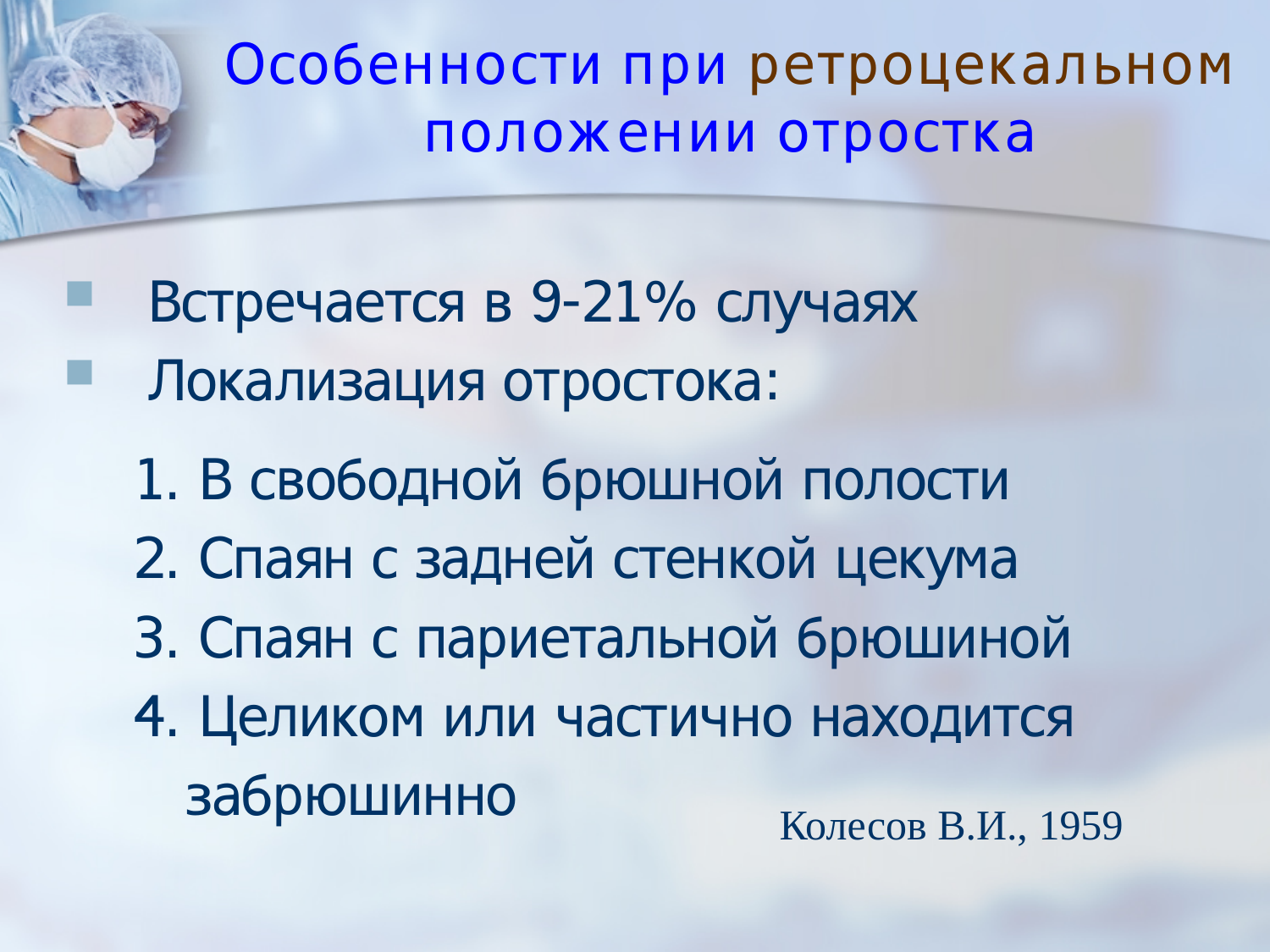

# Особенности при ретроцекальном положении отростка
Встречается в 9-21% случаях
Локализация отростока:

 В свободной брюшной полости
 Спаян с задней стенкой цекума
 Спаян с париетальной брюшиной
 Целиком или частично находится
   забрюшинно
Колесов В.И., 1959